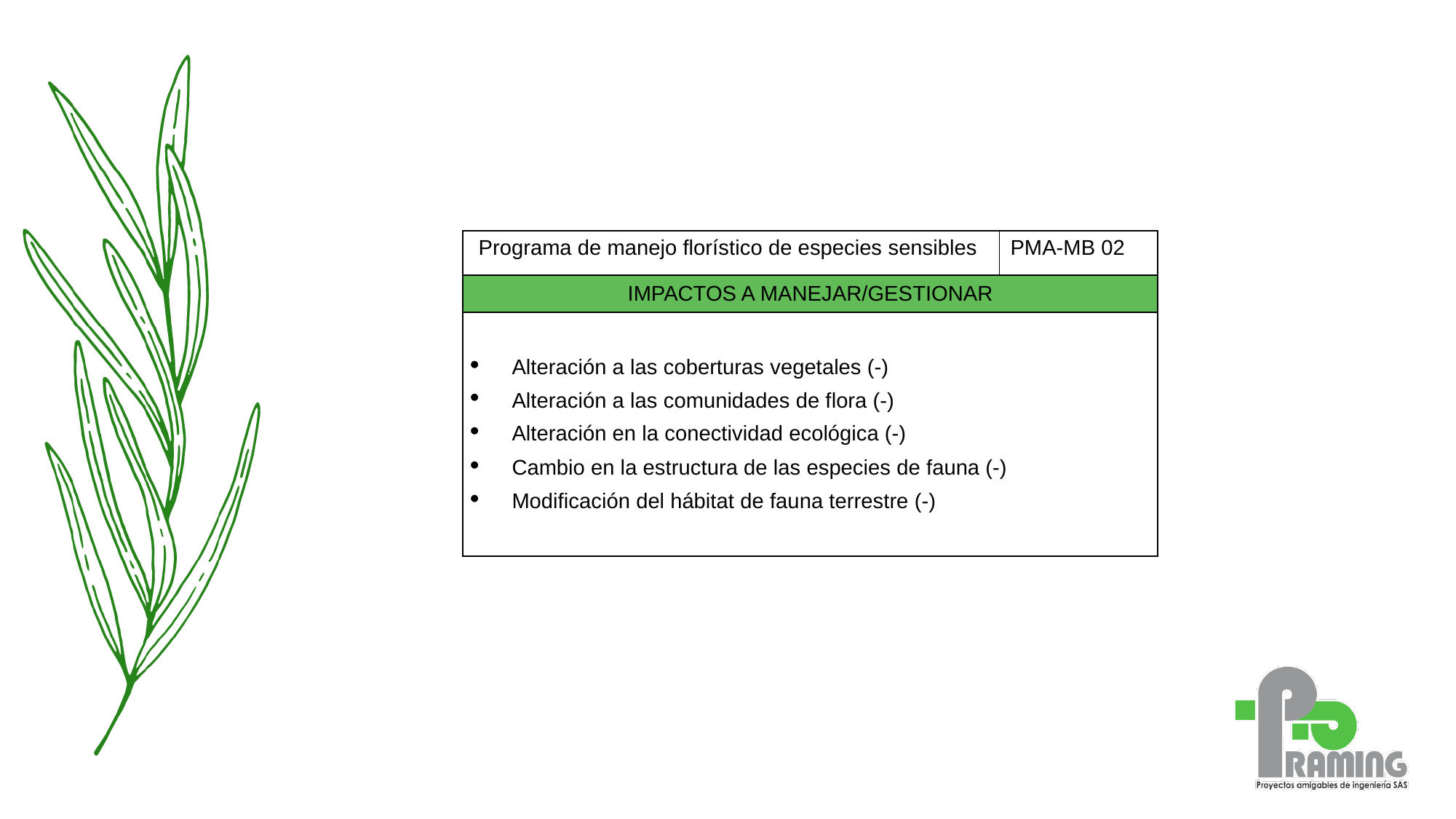

| Programa de manejo florístico de especies sensibles | PMA-MB 02 |
| --- | --- |
| IMPACTOS A MANEJAR/GESTIONAR |
| --- |
| Alteración a las coberturas vegetales (-) Alteración a las comunidades de flora (-) Alteración en la conectividad ecológica (-) Cambio en la estructura de las especies de fauna (-) Modificación del hábitat de fauna terrestre (-) |